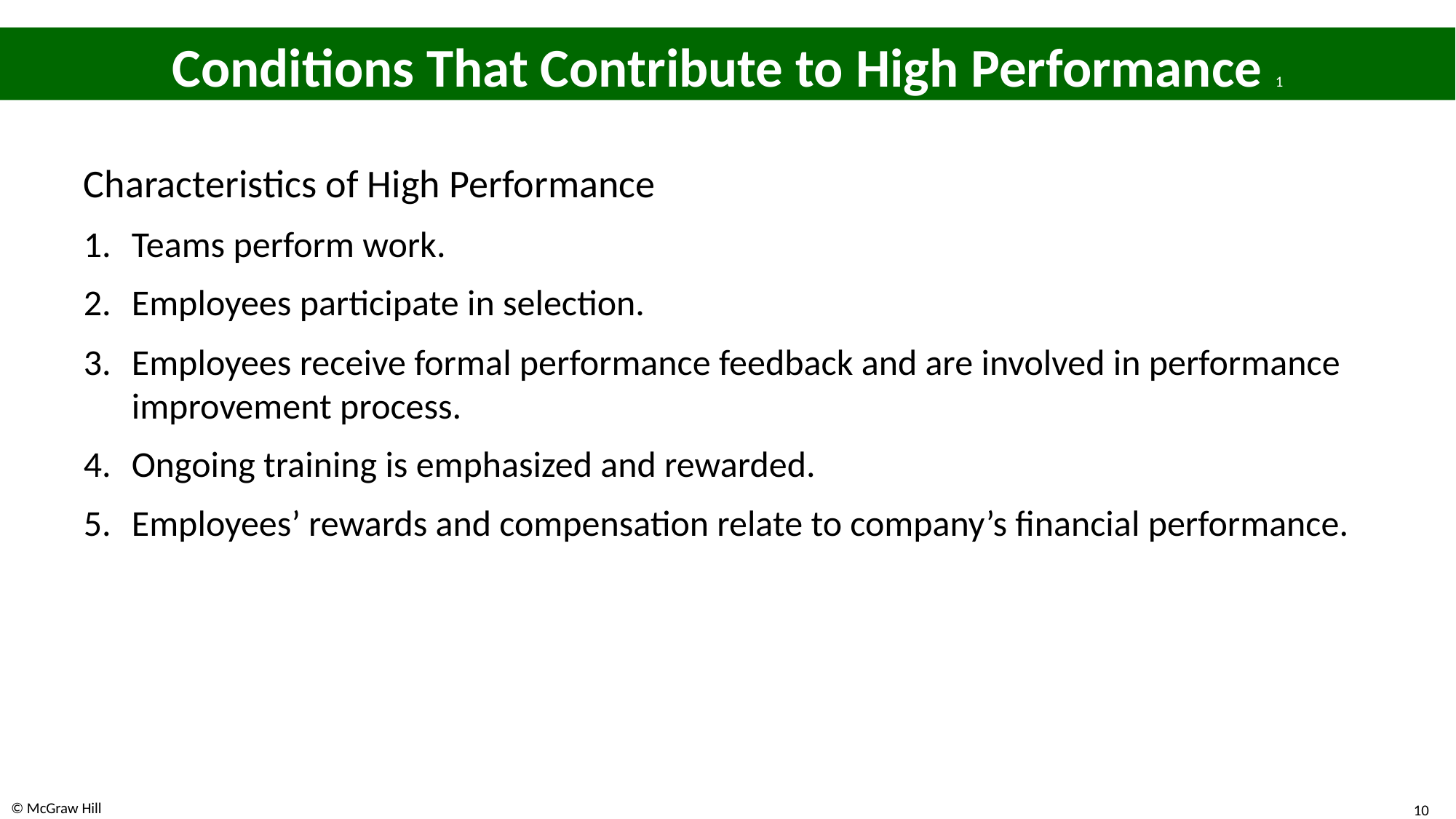

# Conditions That Contribute to High Performance 1
Characteristics of High Performance
Teams perform work.
Employees participate in selection.
Employees receive formal performance feedback and are involved in performance improvement process.
Ongoing training is emphasized and rewarded.
Employees’ rewards and compensation relate to company’s financial performance.